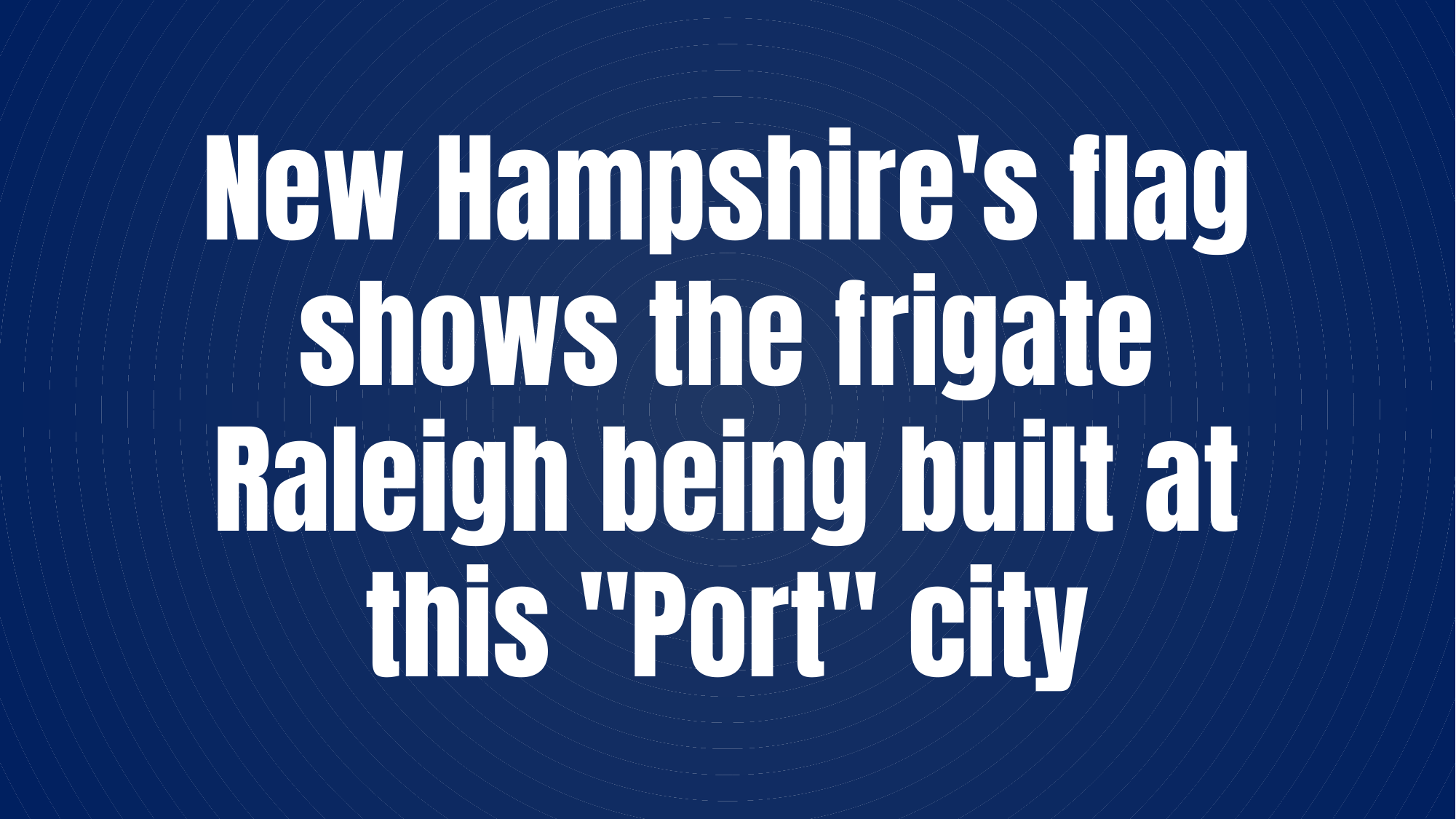

New Hampshire's flag
shows the frigate
Raleigh being built at
this "Port" city